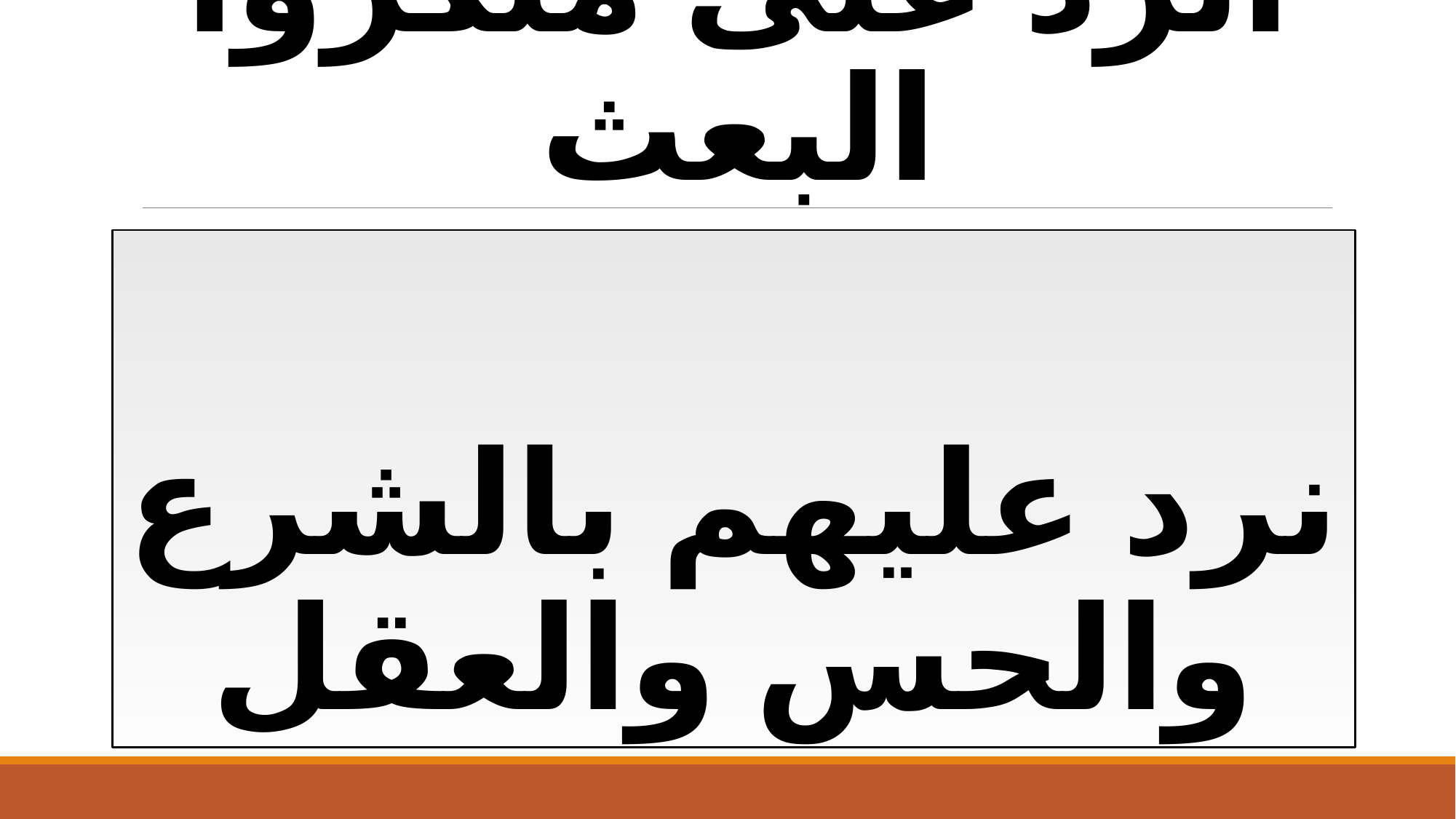

# الرد على منكروا البعث

نرد عليهم بالشرع والحس والعقل